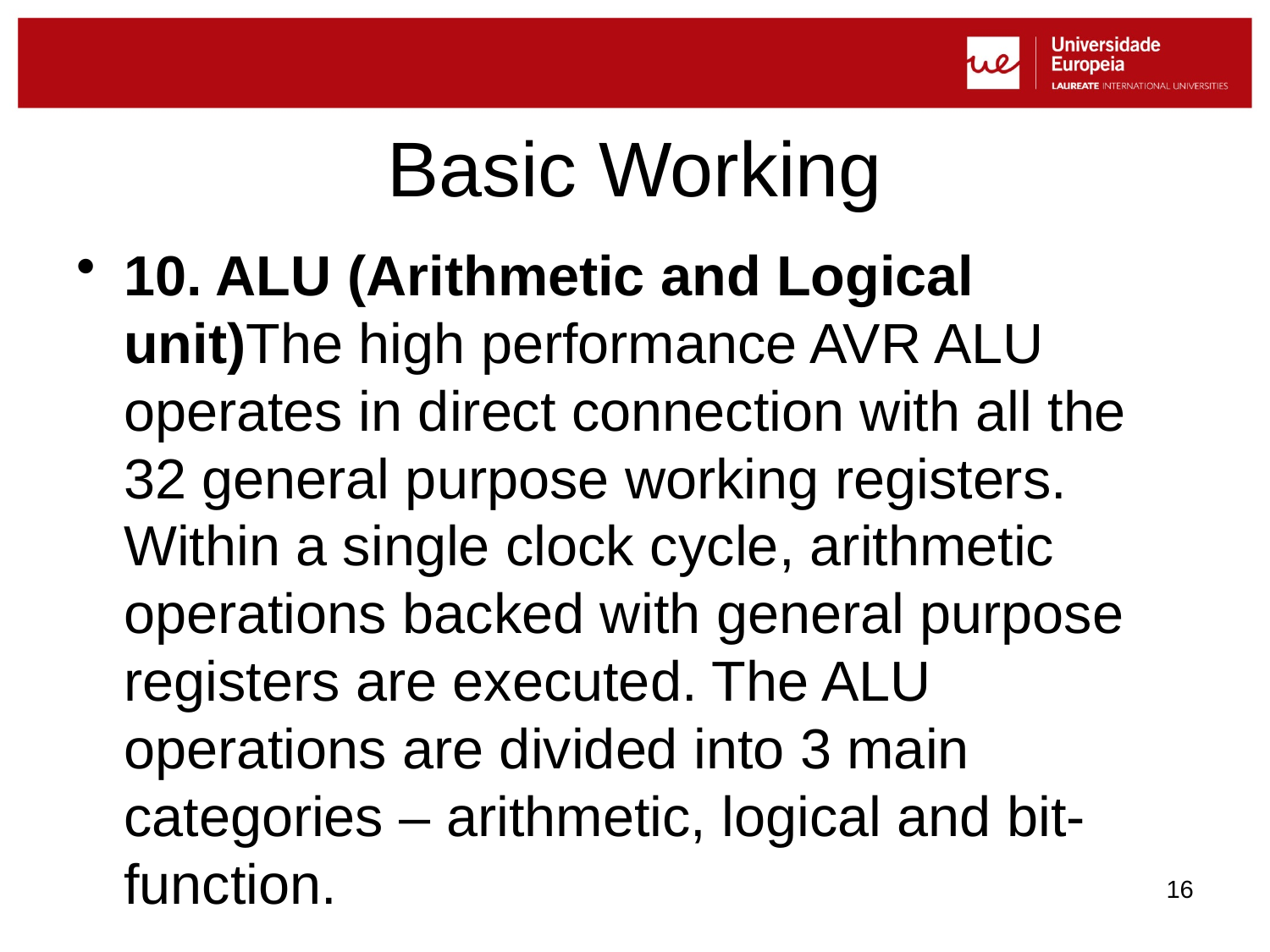

# Basic Working
10. ALU (Arithmetic and Logical unit)The high performance AVR ALU operates in direct connection with all the 32 general purpose working registers. Within a single clock cycle, arithmetic operations backed with general purpose registers are executed. The ALU operations are divided into 3 main categories – arithmetic, logical and bit-function.
16